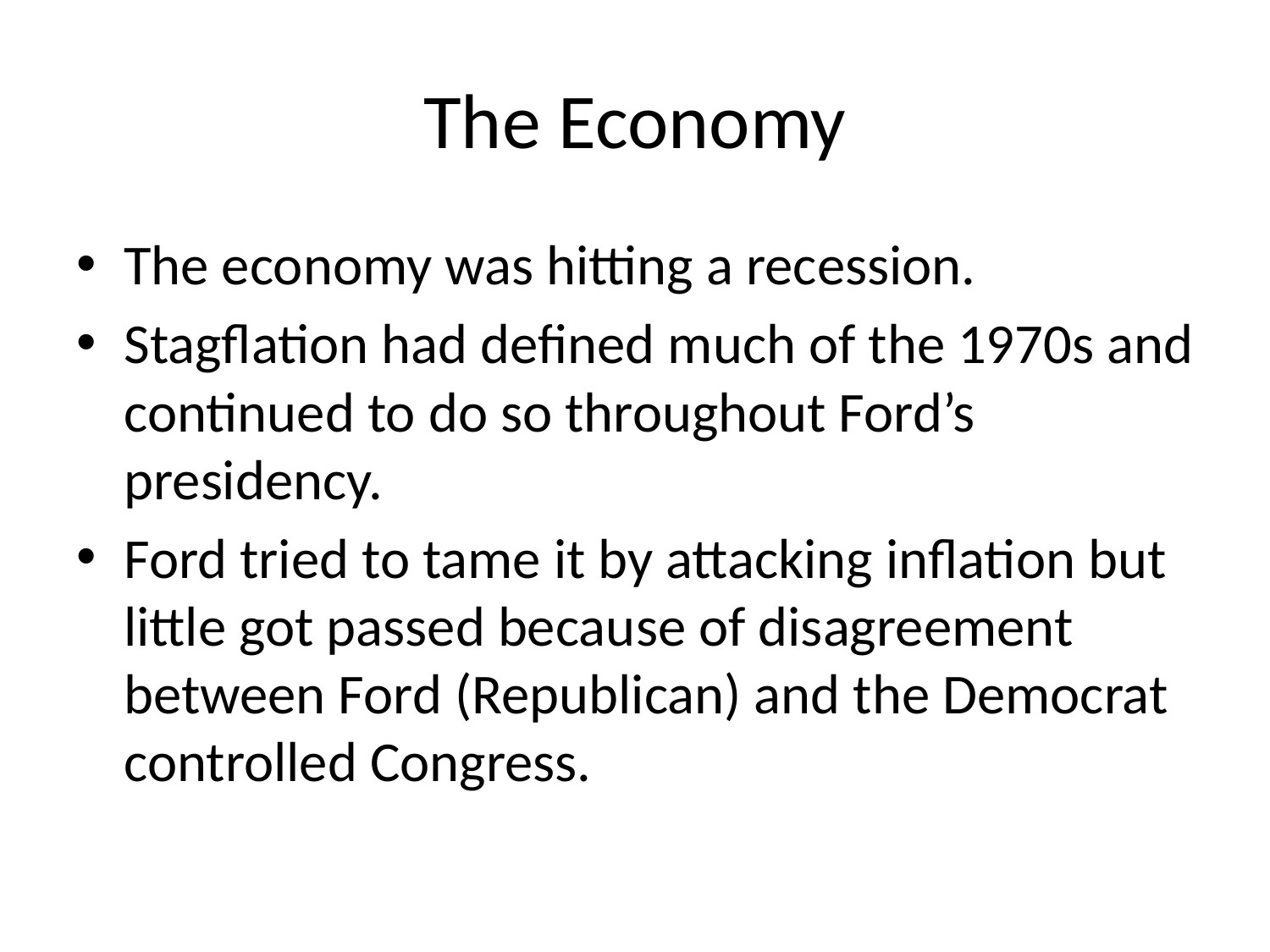

# The Economy
The economy was hitting a recession.
Stagflation had defined much of the 1970s and continued to do so throughout Ford’s presidency.
Ford tried to tame it by attacking inflation but little got passed because of disagreement between Ford (Republican) and the Democrat controlled Congress.